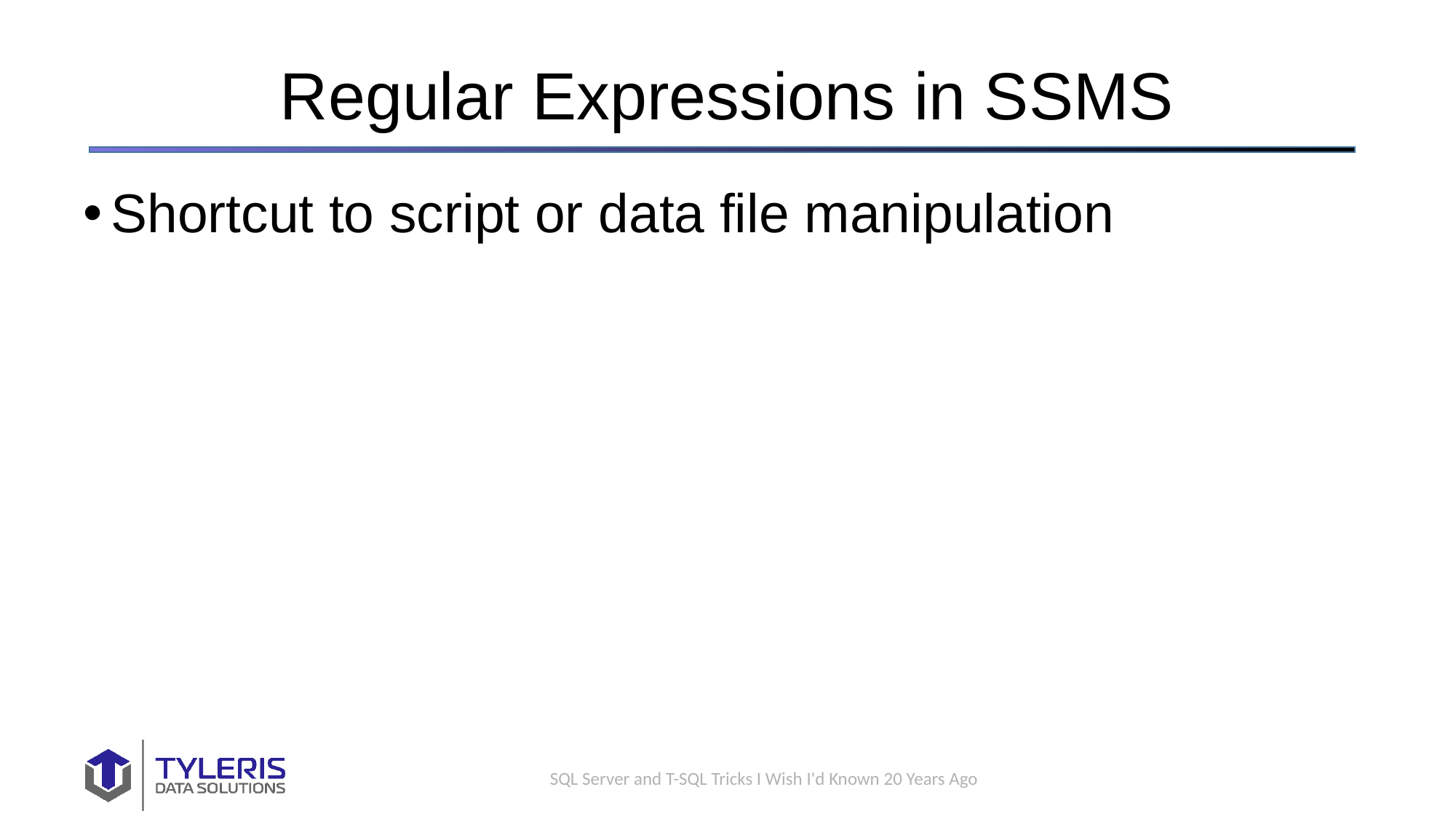

Regular Expressions in SSMS

Shortcut to script or data file manipulation

SQL Server and T-SQL Tricks I Wish I'd Known 20 Years Ago